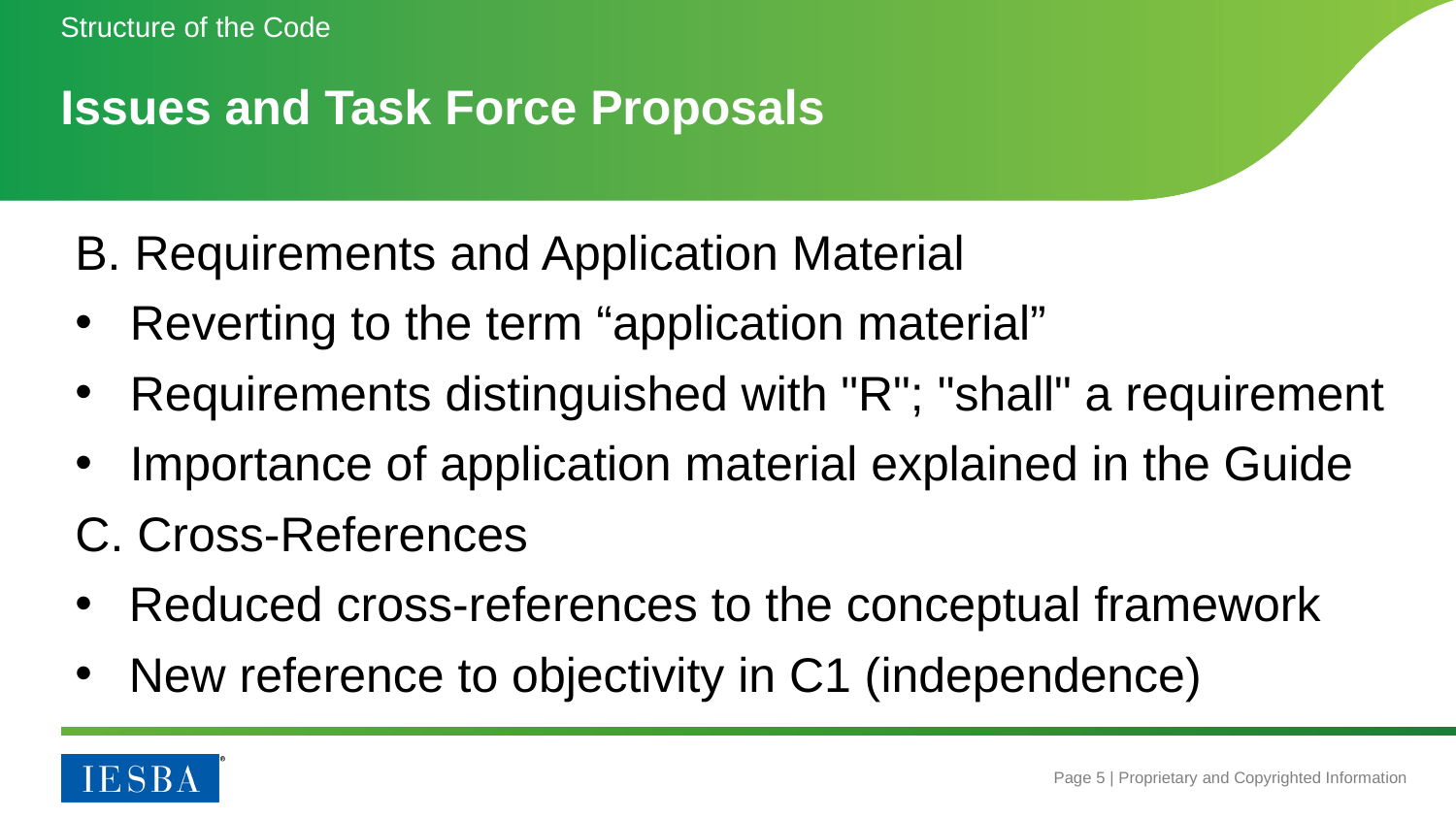

Structure of the Code

# Issues and Task Force Proposals
B. Requirements and Application Material
Reverting to the term “application material”
Requirements distinguished with "R"; "shall" a requirement
Importance of application material explained in the Guide
C. Cross-References
Reduced cross-references to the conceptual framework
New reference to objectivity in C1 (independence)